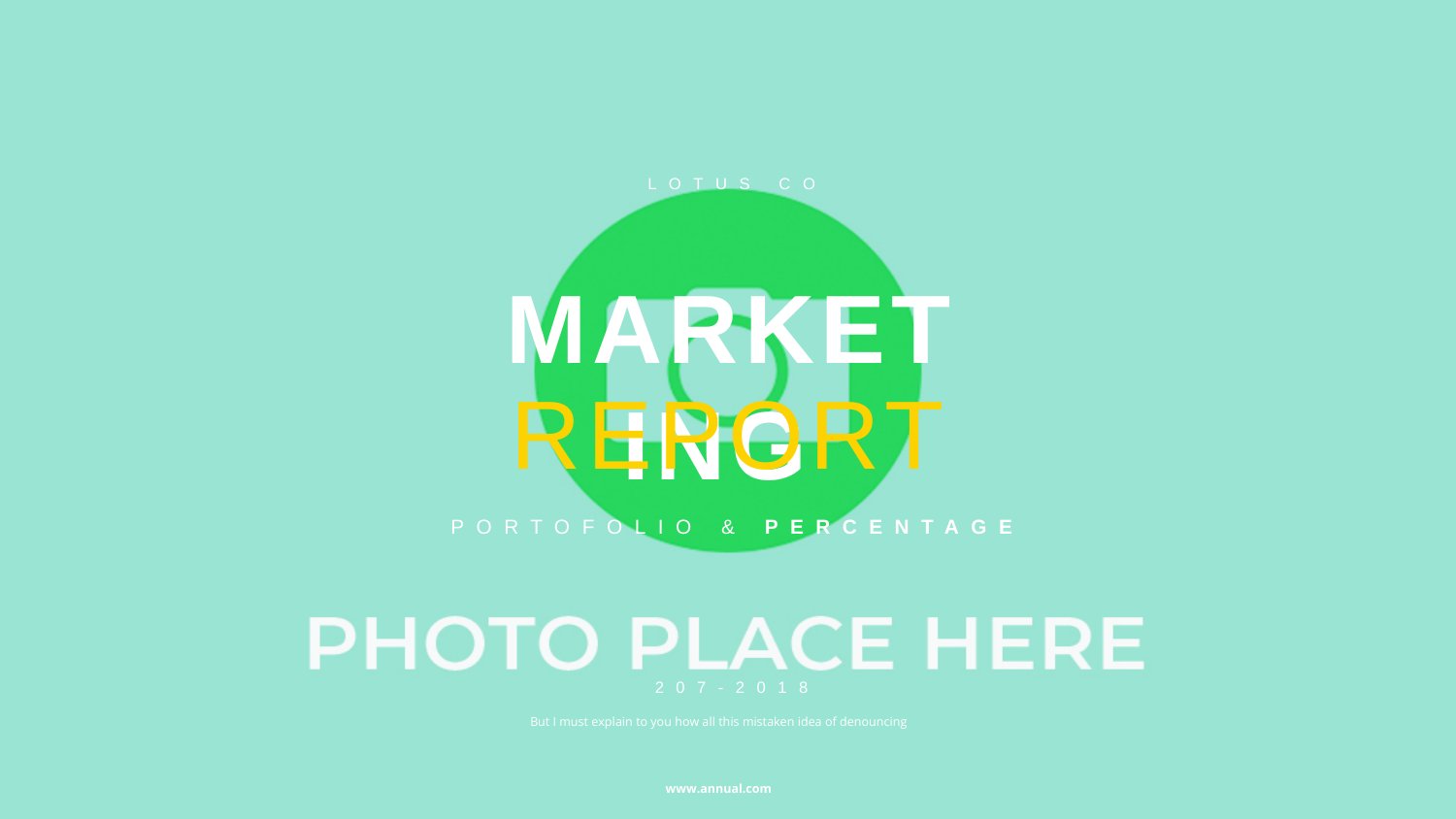

LOTUS CO
MARKETING
REPORT
PORTOFOLIO & PERCENTAGE
207-2018
But I must explain to you how all this mistaken idea of denouncing
www.annual.com